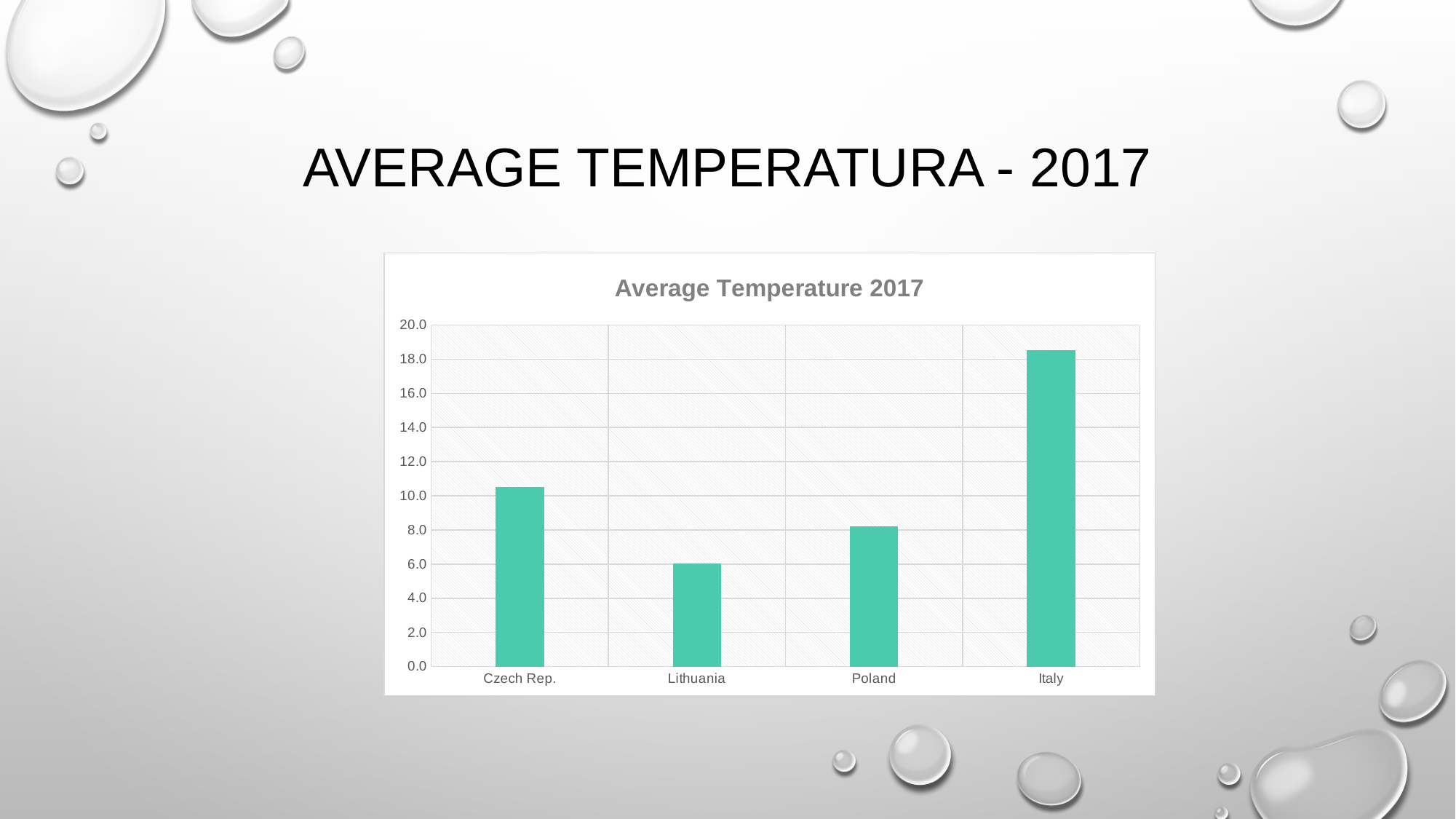

# Average temperatura - 2017

### Chart: Average Temperature 2017

| Category |  |
|---|---|
| Czech Rep. | 10.524166666666668 |
| Lithuania | 6.016666666666666 |
| Poland | 8.225 |
| Italy | 18.533333333333335 |